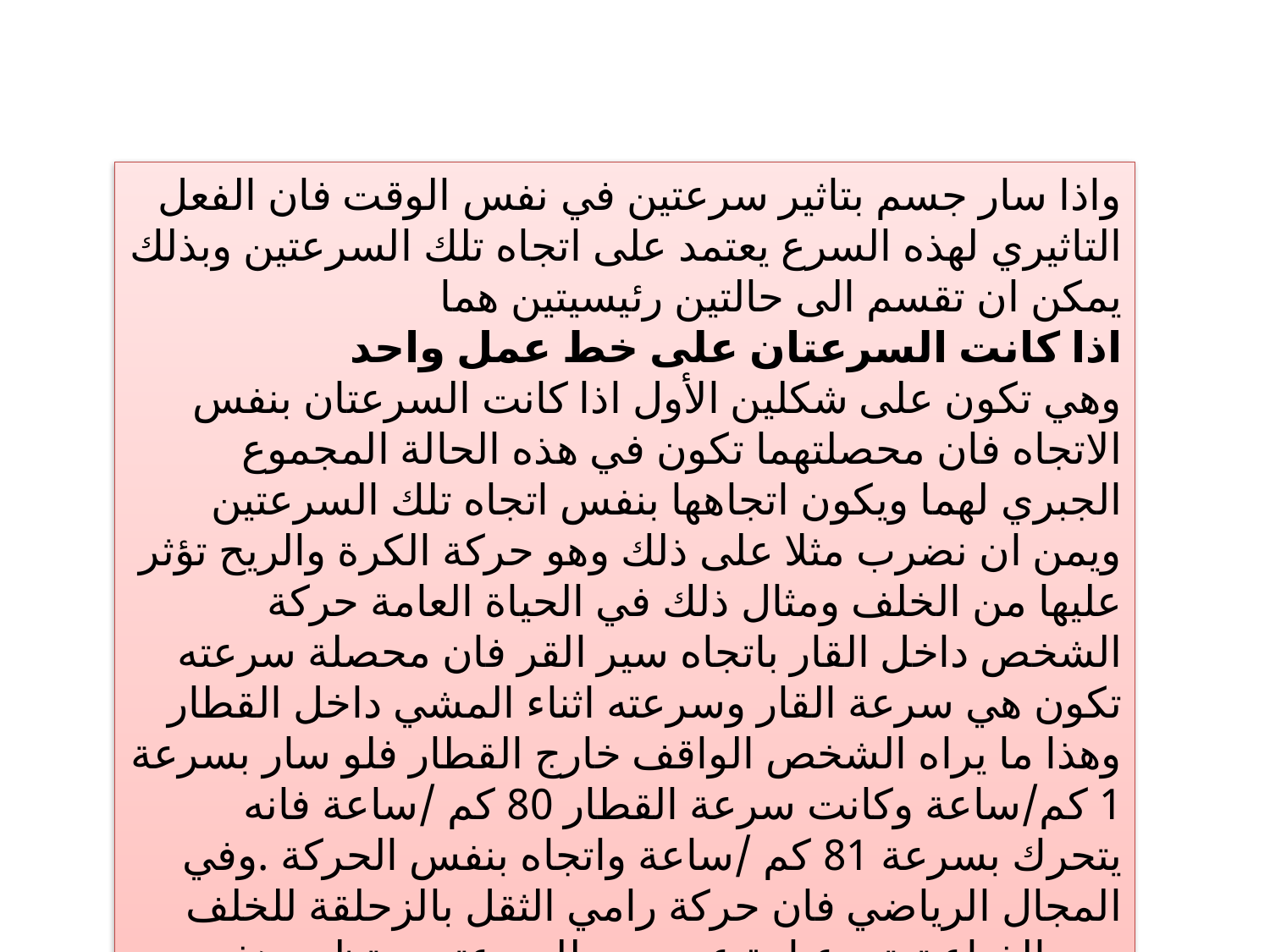

واذا سار جسم بتاثير سرعتين في نفس الوقت فان الفعل التاثيري لهذه السرع يعتمد على اتجاه تلك السرعتين وبذلك يمكن ان تقسم الى حالتين رئيسيتين هما
اذا كانت السرعتان على خط عمل واحد
وهي تكون على شكلين الأول اذا كانت السرعتان بنفس الاتجاه فان محصلتهما تكون في هذه الحالة المجموع الجبري لهما ويكون اتجاهها بنفس اتجاه تلك السرعتين ويمن ان نضرب مثلا على ذلك وهو حركة الكرة والريح تؤثر عليها من الخلف ومثال ذلك في الحياة العامة حركة الشخص داخل القار باتجاه سير القر فان محصلة سرعته تكون هي سرعة القار وسرعته اثناء المشي داخل القطار وهذا ما يراه الشخص الواقف خارج القطار فلو سار بسرعة 1 كم/ساعة وكانت سرعة القطار 80 كم /ساعة فانه يتحرك بسرعة 81 كم /ساعة واتجاه بنفس الحركة .وفي المجال الرياضي فان حركة رامي الثقل بالزحلقة للخلف ومد الذراع تعتبر عبارة عن جمع للسرعتين وتظهر هذه كمحصلة في سرعة الثقل .